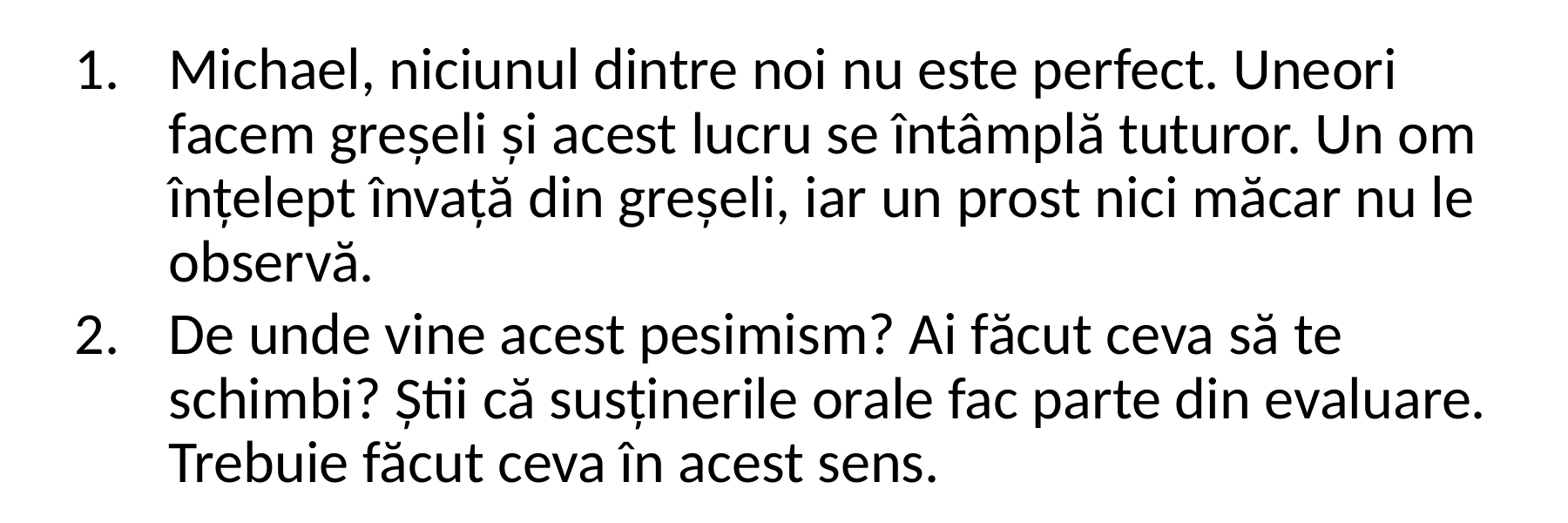

Michael, niciunul dintre noi nu este perfect. Uneori facem greșeli și acest lucru se întâmplă tuturor. Un om înțelept învață din greșeli, iar un prost nici măcar nu le observă.
De unde vine acest pesimism? Ai făcut ceva să te schimbi? Știi că susținerile orale fac parte din evaluare. Trebuie făcut ceva în acest sens.